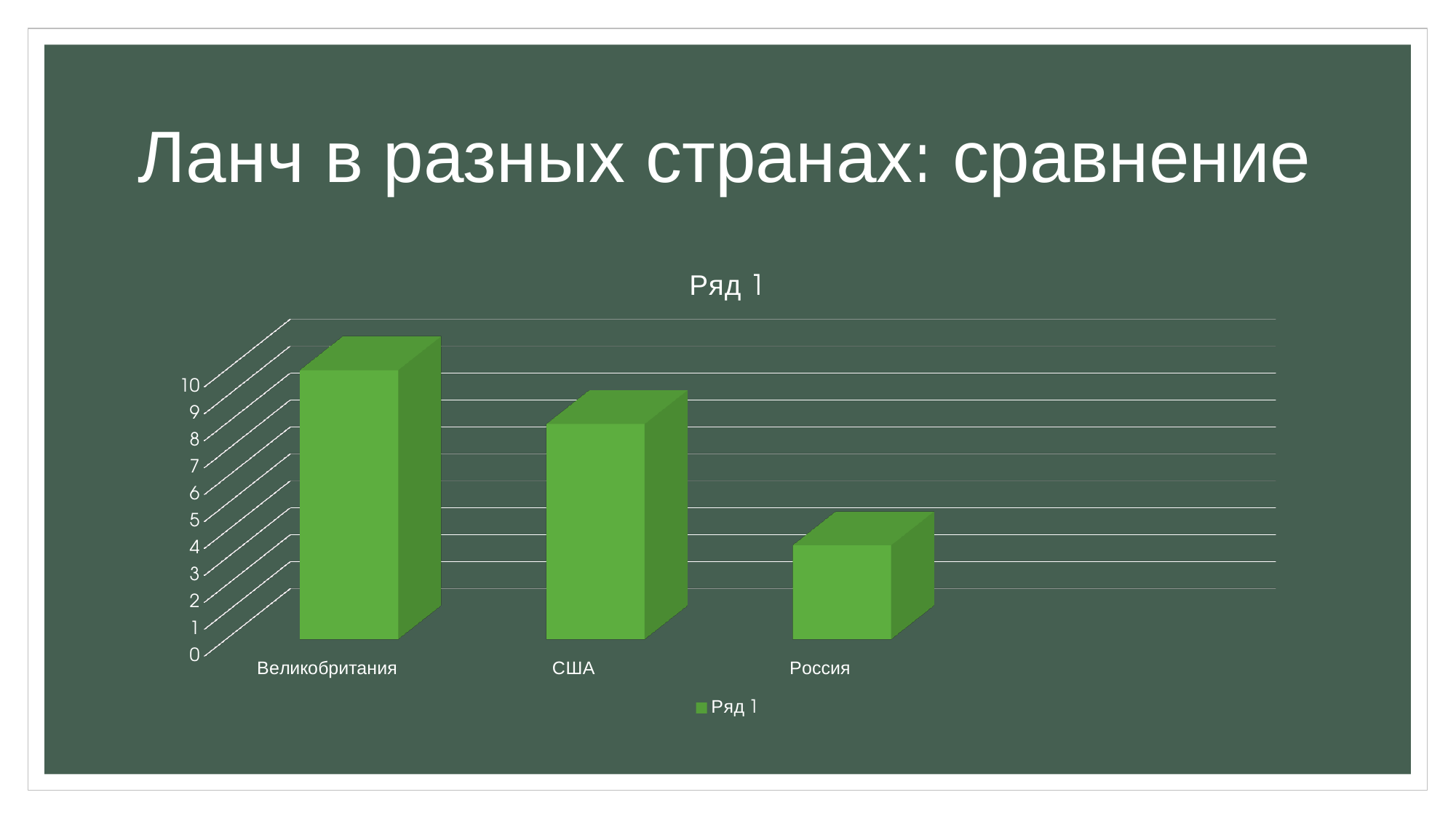

# Ланч в разных странах: сравнение

[unsupported chart]